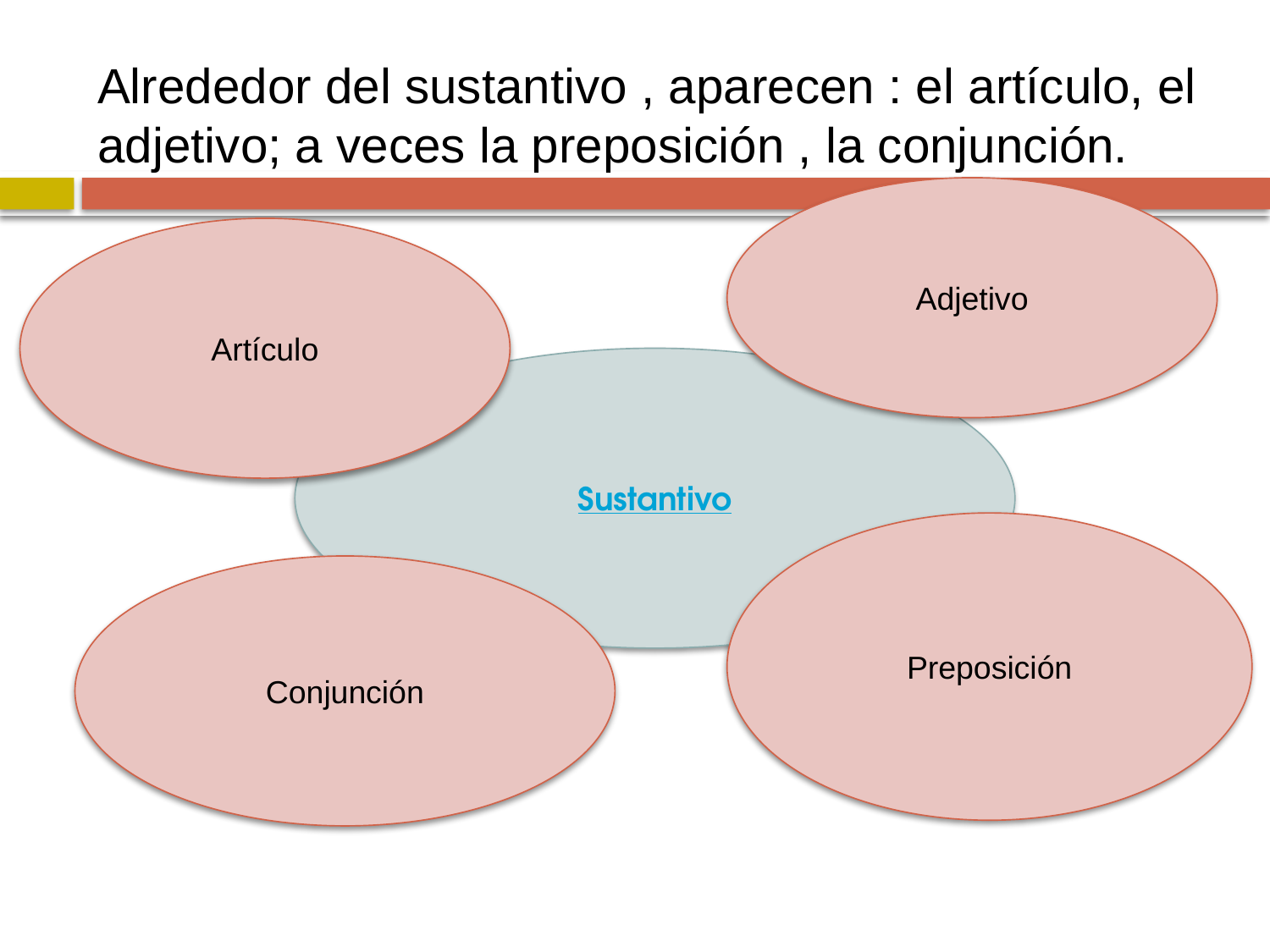

# Alrededor del sustantivo , aparecen : el artículo, el adjetivo; a veces la preposición , la conjunción.
Adjetivo
Artículo
Sustantivo
Preposición
Conjunción